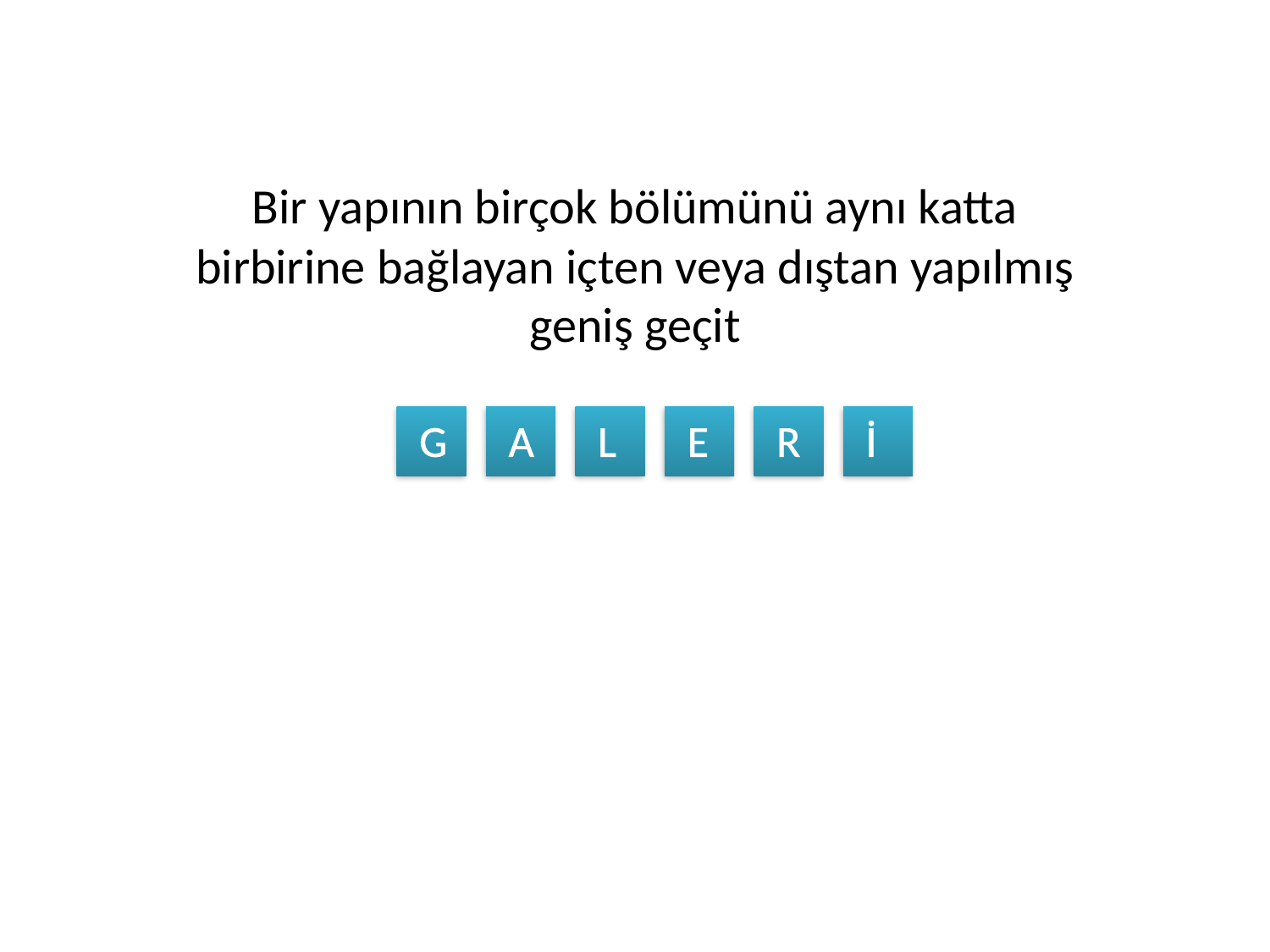

Bir yapının birçok bölümünü aynı katta birbirine bağlayan içten veya dıştan yapılmış geniş geçit

G

A

L

E

R

İ